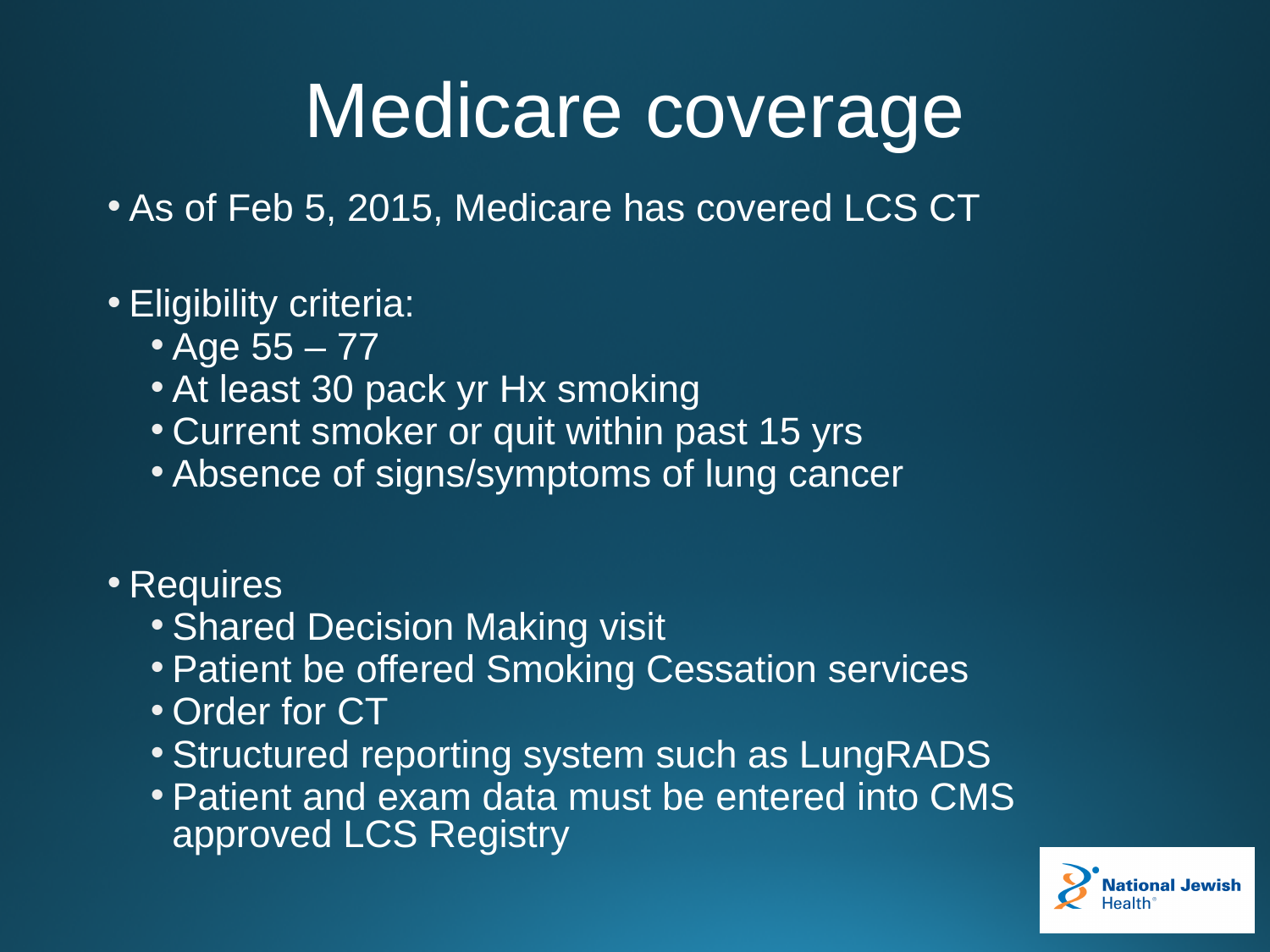

# Medicare coverage
As of Feb 5, 2015, Medicare has covered LCS CT

Eligibility criteria:
Age 55 – 77
At least 30 pack yr Hx smoking
Current smoker or quit within past 15 yrs
Absence of signs/symptoms of lung cancer

Requires
Shared Decision Making visit
Patient be offered Smoking Cessation services
Order for CT
Structured reporting system such as LungRADS
Patient and exam data must be entered into CMS approved LCS Registry